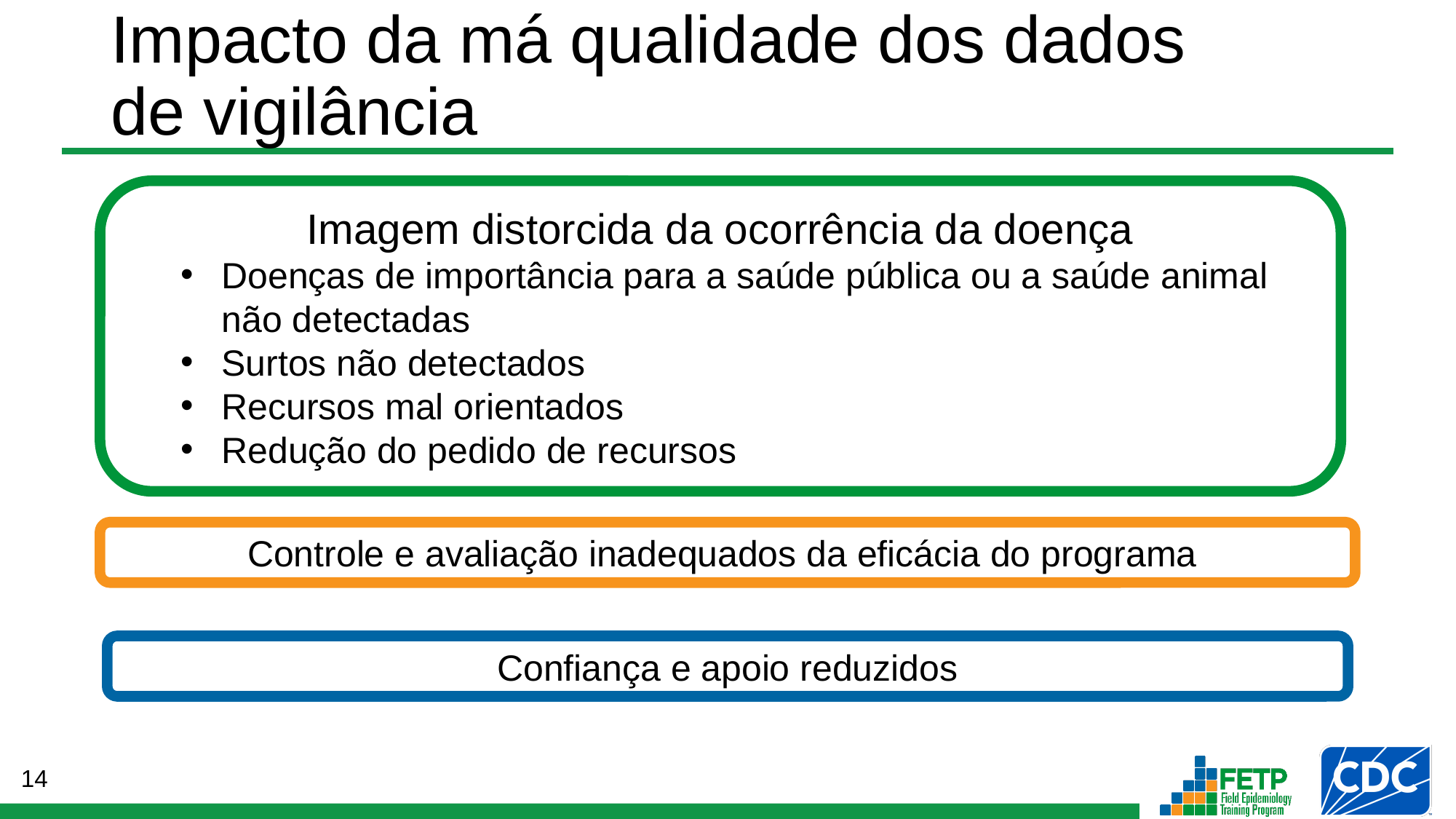

# Impacto da má qualidade dos dados de vigilância
Imagem distorcida da ocorrência da doença
Doenças de importância para a saúde pública ou a saúde animal não detectadas
Surtos não detectados
Recursos mal orientados
Redução do pedido de recursos
Controle e avaliação inadequados da eficácia do programa
Confiança e apoio reduzidos